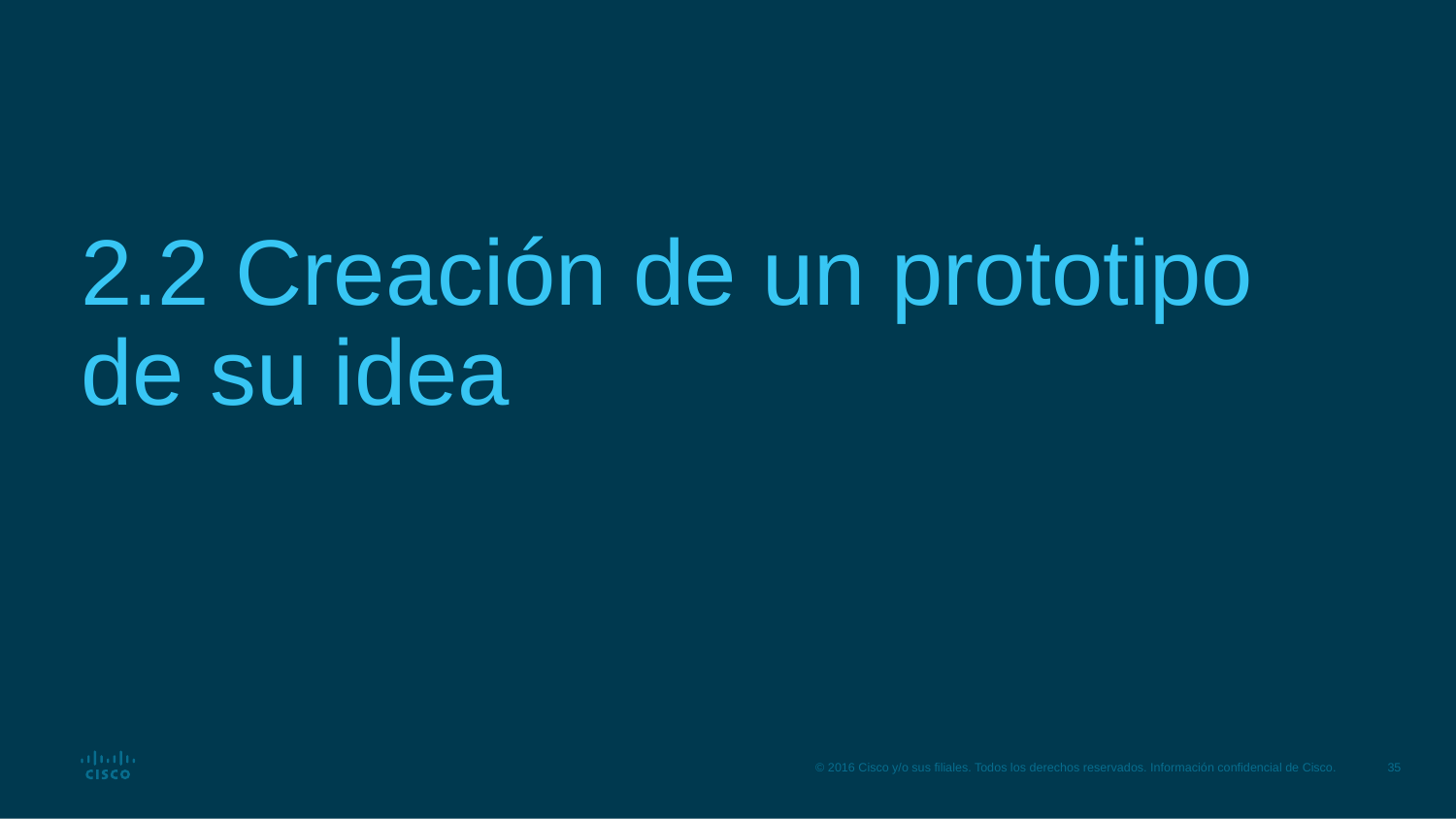

# 2.2 Creación de un prototipo de su idea